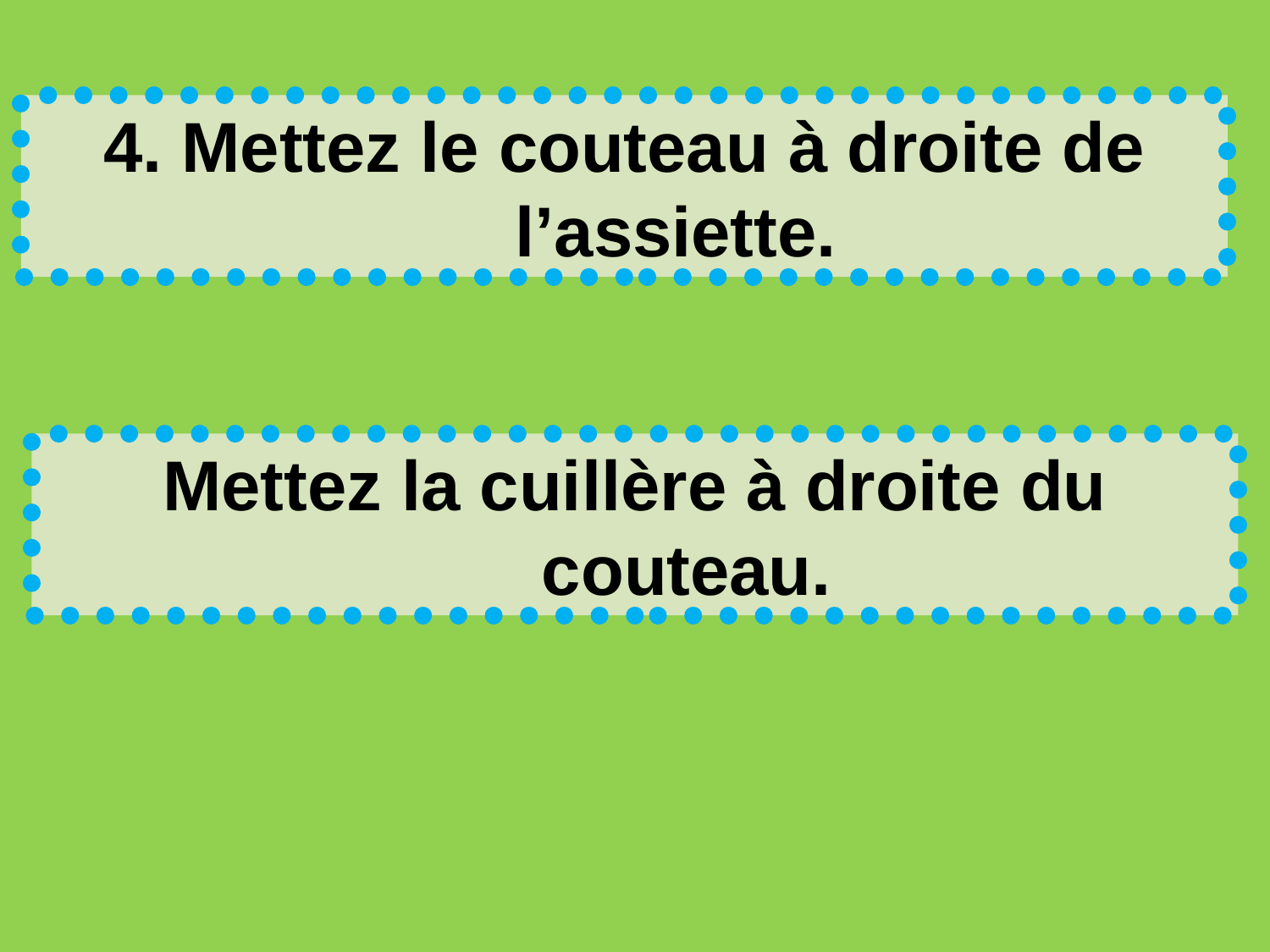

4. Mettez le couteau à droite de l’assiette.
Mettez la cuillère à droite du couteau.